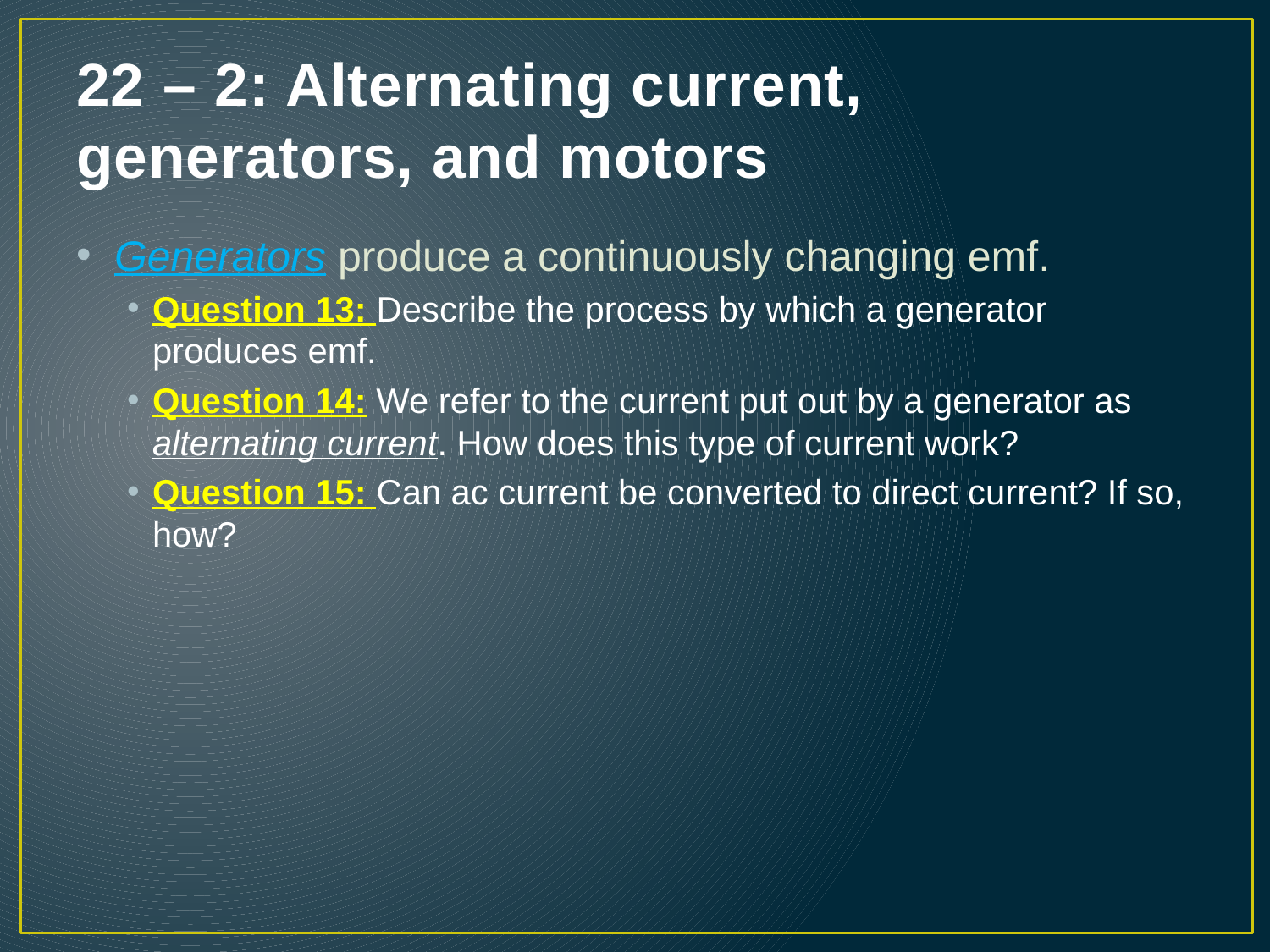

# 22 – 2: Alternating current, generators, and motors
Generators produce a continuously changing emf.
Question 13: Describe the process by which a generator produces emf.
Question 14: We refer to the current put out by a generator as alternating current. How does this type of current work?
Question 15: Can ac current be converted to direct current? If so, how?